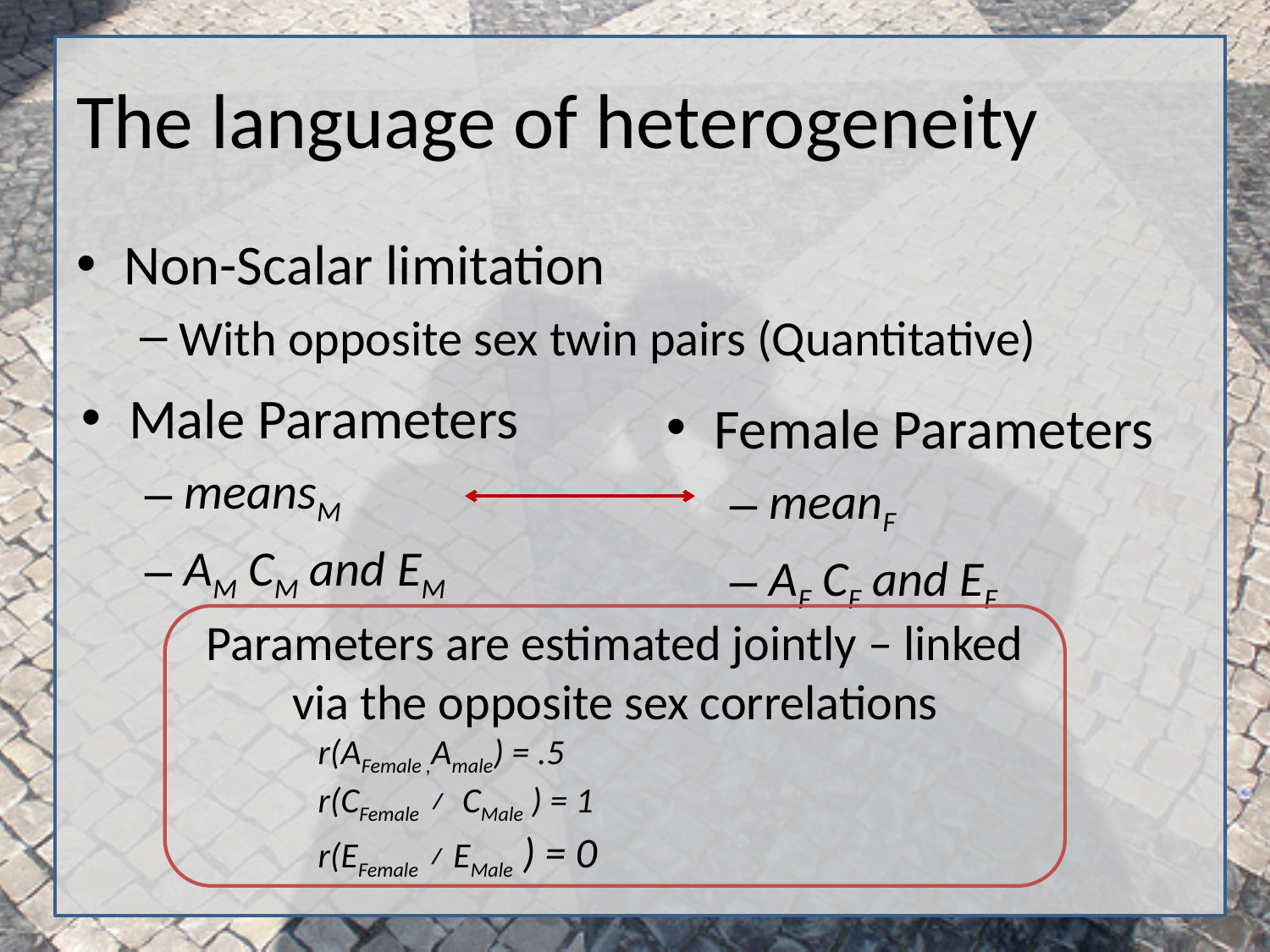

# The language of heterogeneity
Non-Scalar limitation
With opposite sex twin pairs (Quantitative)

Male Parameters
meansM
AM CM and EM

Female Parameters
meanF
AF CF and EF

Parameters are estimated jointly – linked via the opposite sex correlations
r(AFemale ,Amale) = .5
r(CFemale  ≠  CMale ) = 1
r(EFemale  ≠ EMale ) = 0